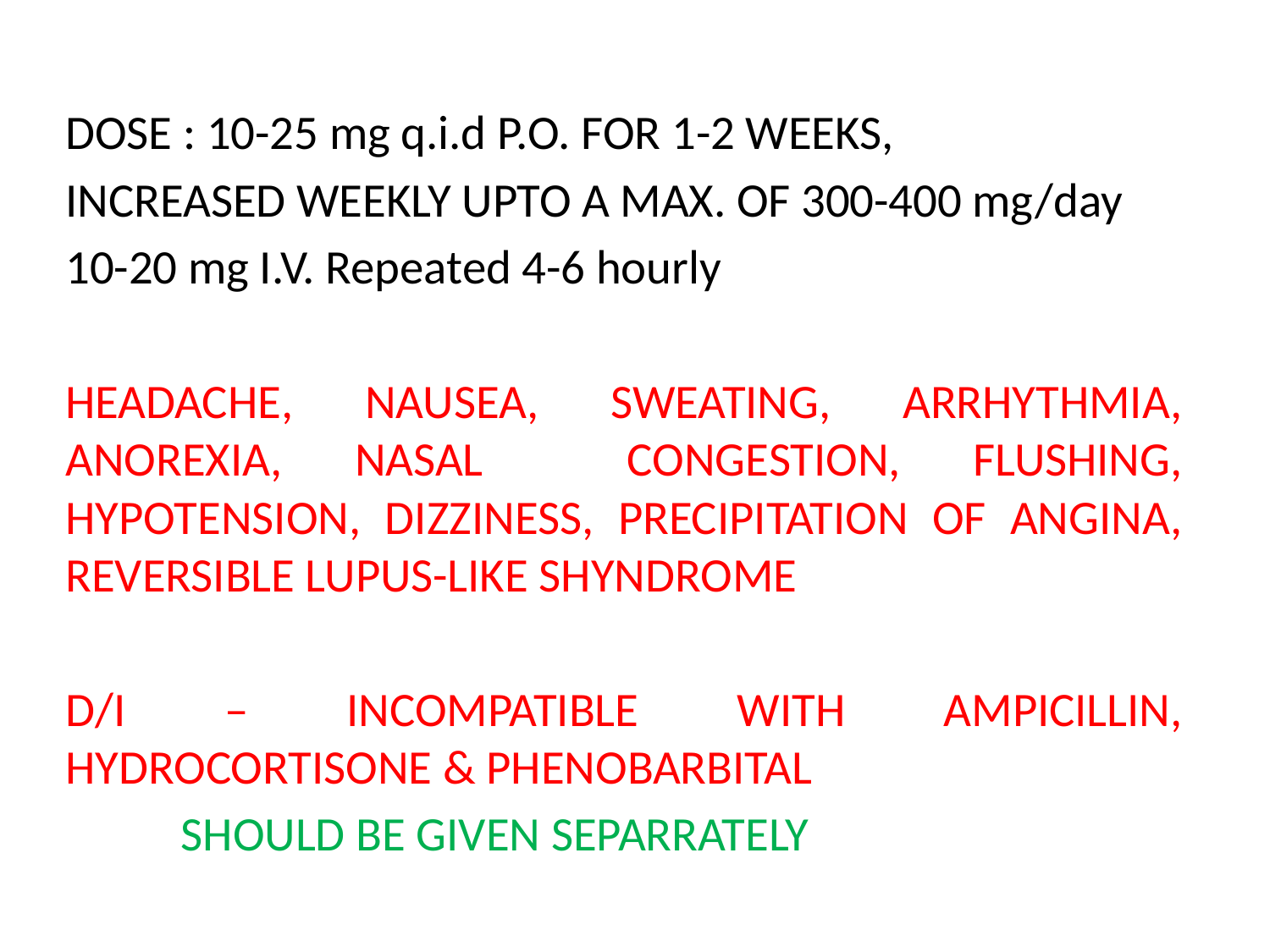

DOSE : 10-25 mg q.i.d P.O. FOR 1-2 WEEKS,
INCREASED WEEKLY UPTO A MAX. OF 300-400 mg/day
10-20 mg I.V. Repeated 4-6 hourly

HEADACHE, NAUSEA, SWEATING, ARRHYTHMIA, ANOREXIA, NASAL  CONGESTION, FLUSHING, HYPOTENSION, DIZZINESS, PRECIPITATION OF ANGINA, REVERSIBLE LUPUS-LIKE SHYNDROME

D/I – INCOMPATIBLE WITH AMPICILLIN, HYDROCORTISONE & PHENOBARBITAL
			SHOULD BE GIVEN SEPARRATELY